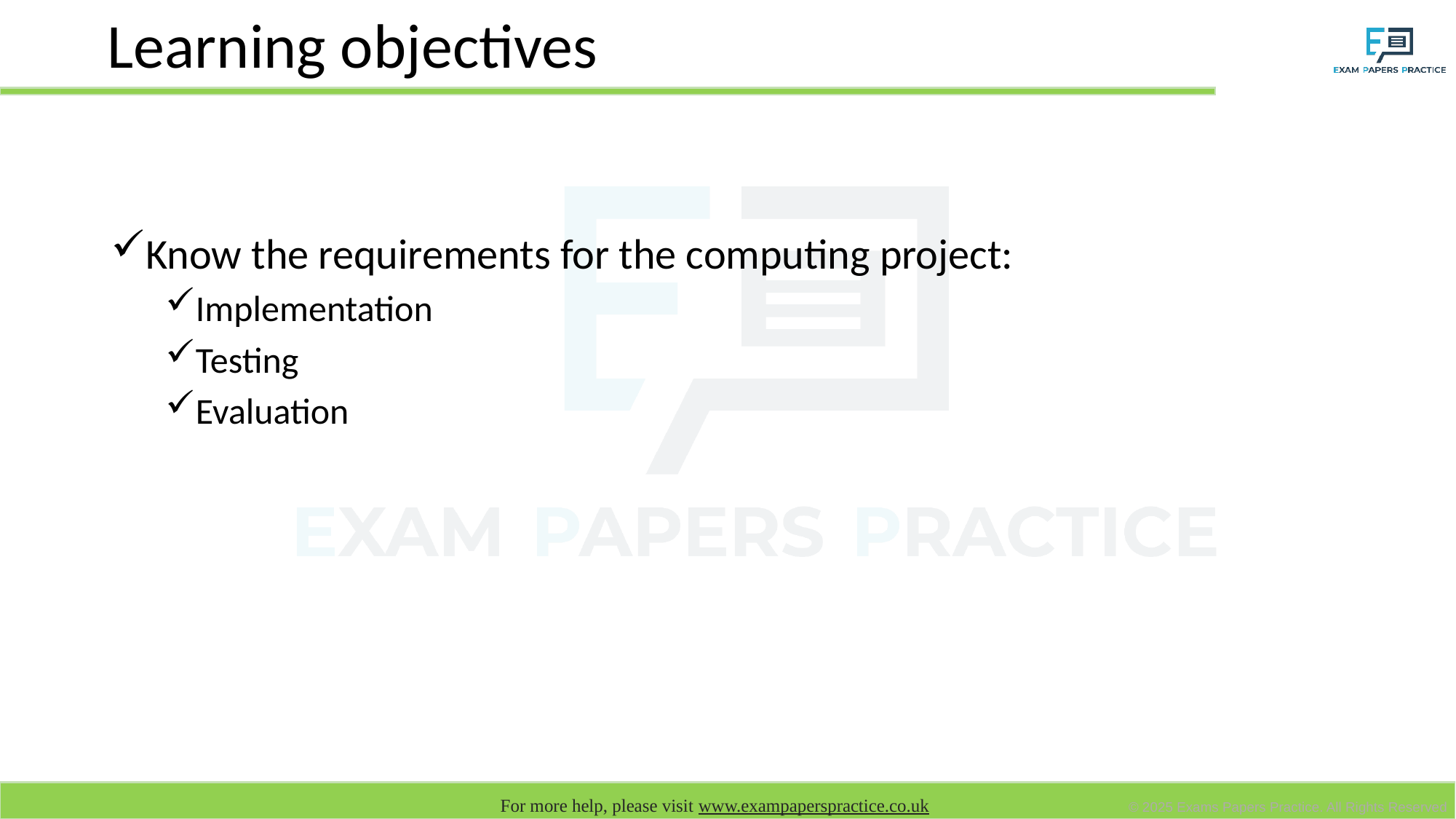

# Learning objectives
Know the requirements for the computing project:
Implementation
Testing
Evaluation